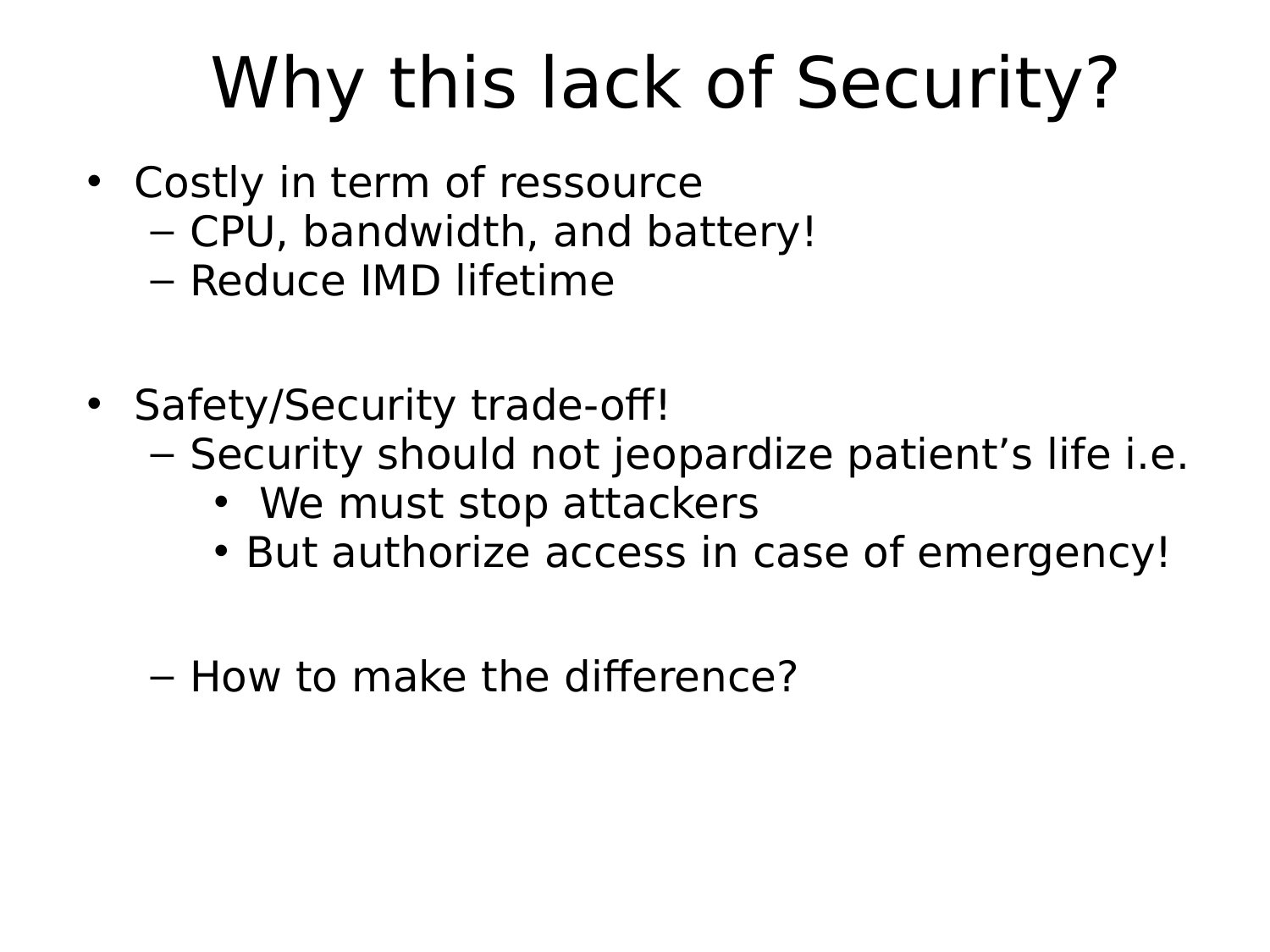

Why this lack of Security?
Costly in term of ressource
CPU, bandwidth, and battery!
Reduce IMD lifetime

Safety/Security trade-off!
Security should not jeopardize patient’s life i.e.
 We must stop attackers
But authorize access in case of emergency!

How to make the difference?